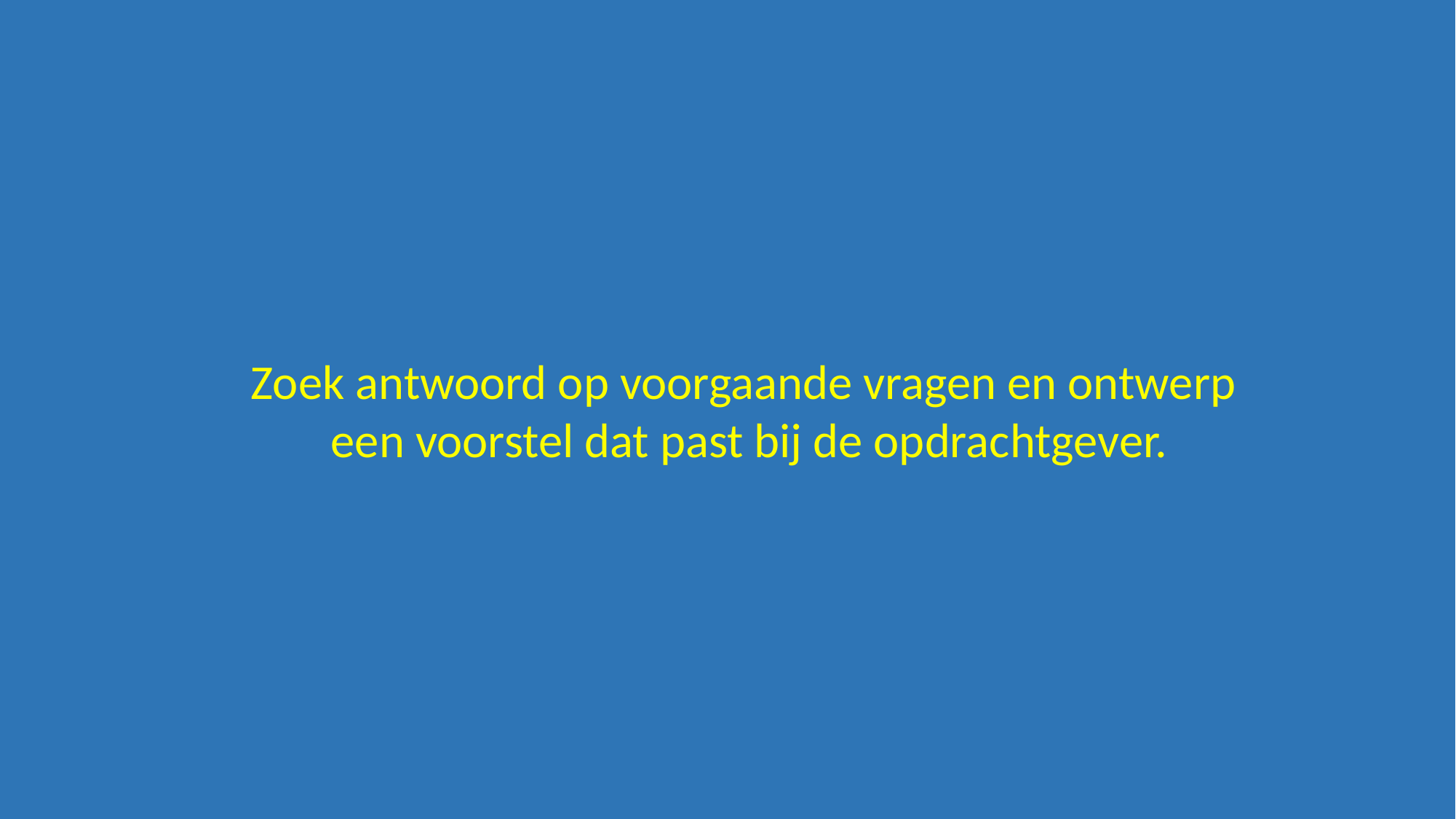

Zoek antwoord op voorgaande vragen en ontwerp
een voorstel dat past bij de opdrachtgever.